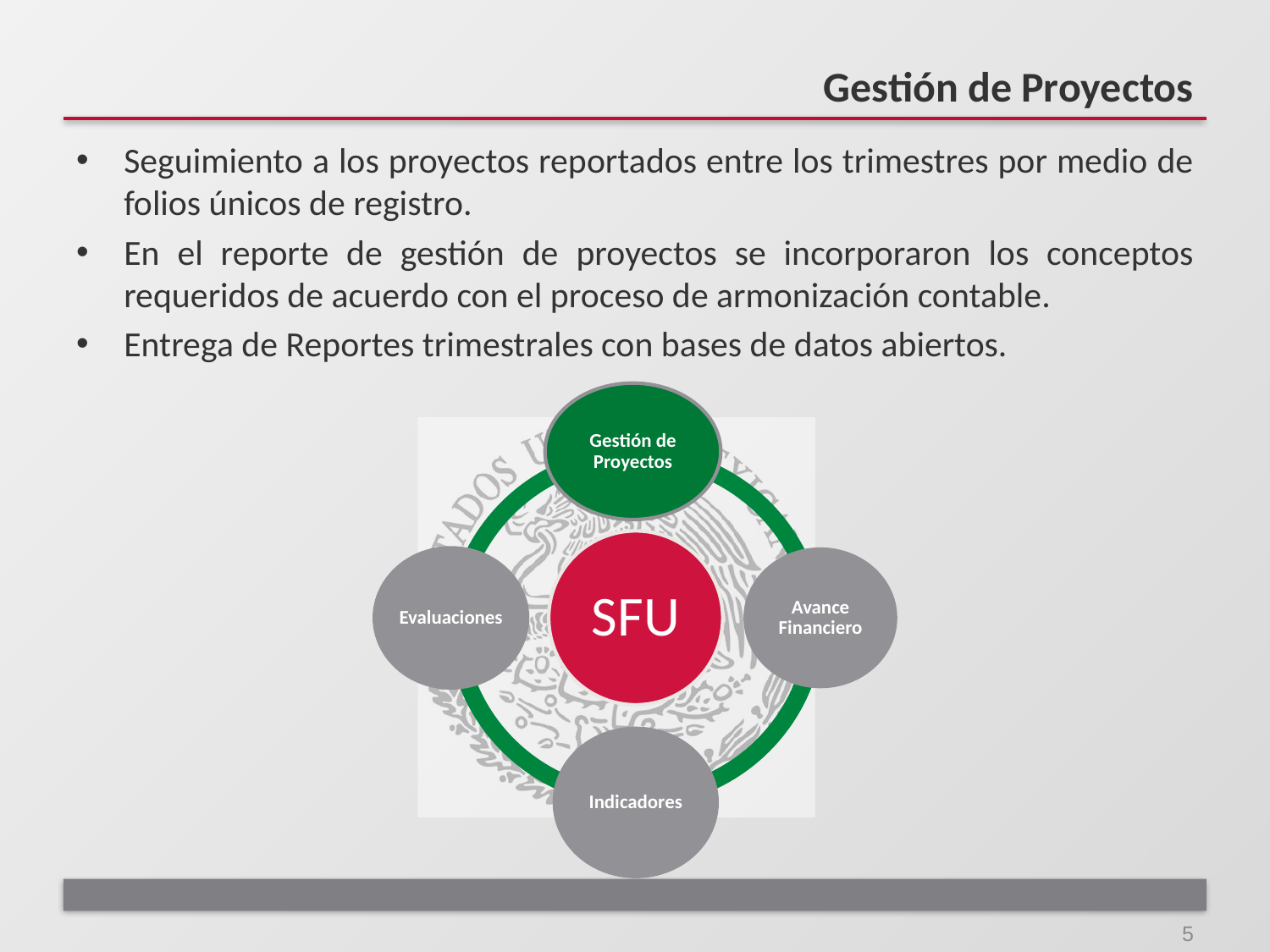

# Gestión de Proyectos
Seguimiento a los proyectos reportados entre los trimestres por medio de folios únicos de registro.
En el reporte de gestión de proyectos se incorporaron los conceptos requeridos de acuerdo con el proceso de armonización contable.
Entrega de Reportes trimestrales con bases de datos abiertos.
SFU
Gestión de Proyectos
Avance Financiero
Indicadores
Evaluaciones
5